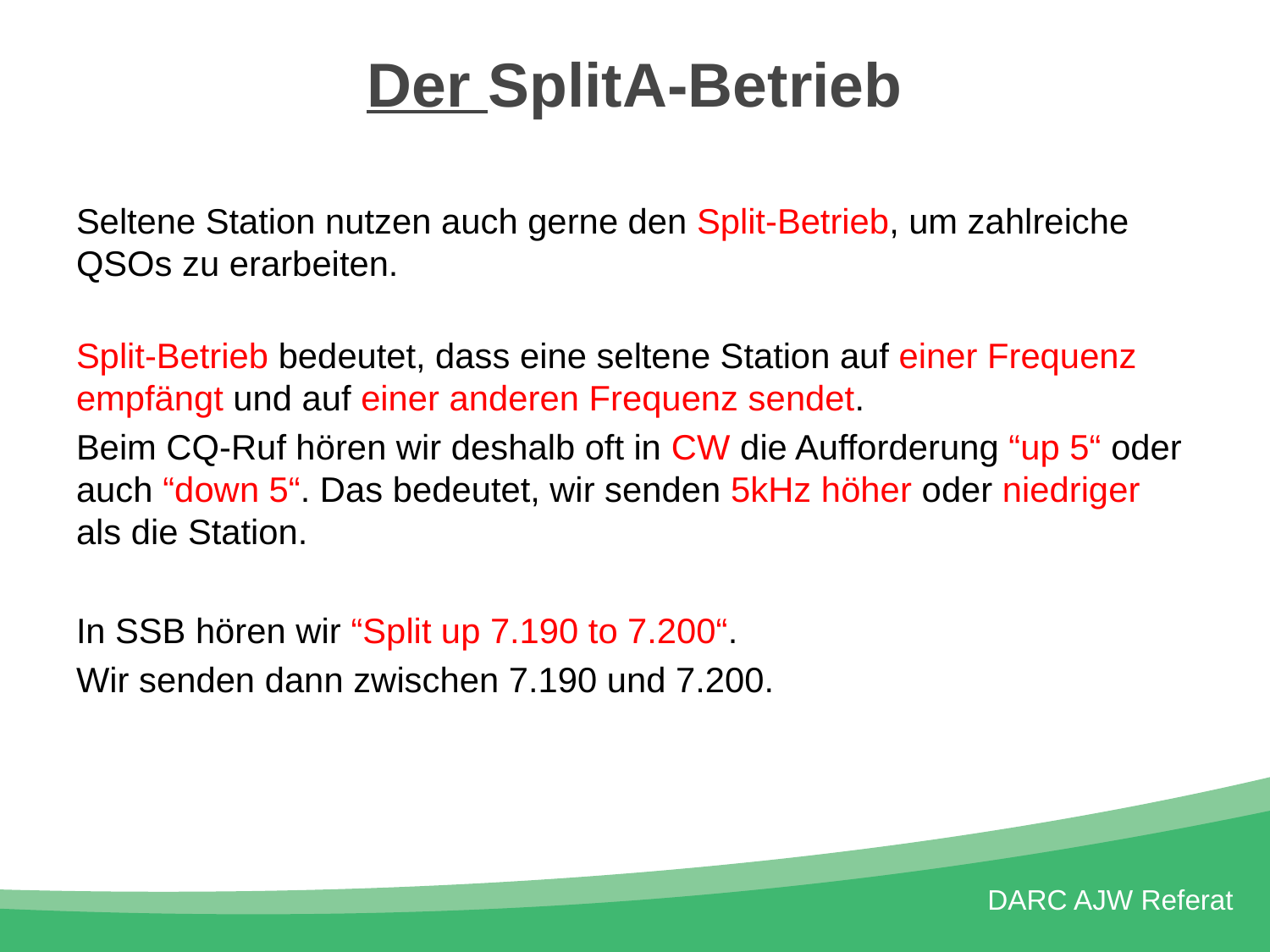

# Der SplitA-Betrieb
Seltene Station nutzen auch gerne den Split-Betrieb, um zahlreiche QSOs zu erarbeiten.
Split-Betrieb bedeutet, dass eine seltene Station auf einer Frequenz empfängt und auf einer anderen Frequenz sendet.
Beim CQ-Ruf hören wir deshalb oft in CW die Aufforderung “up 5“ oder auch “down 5“. Das bedeutet, wir senden 5kHz höher oder niedriger als die Station.

In SSB hören wir “Split up 7.190 to 7.200“.
Wir senden dann zwischen 7.190 und 7.200.